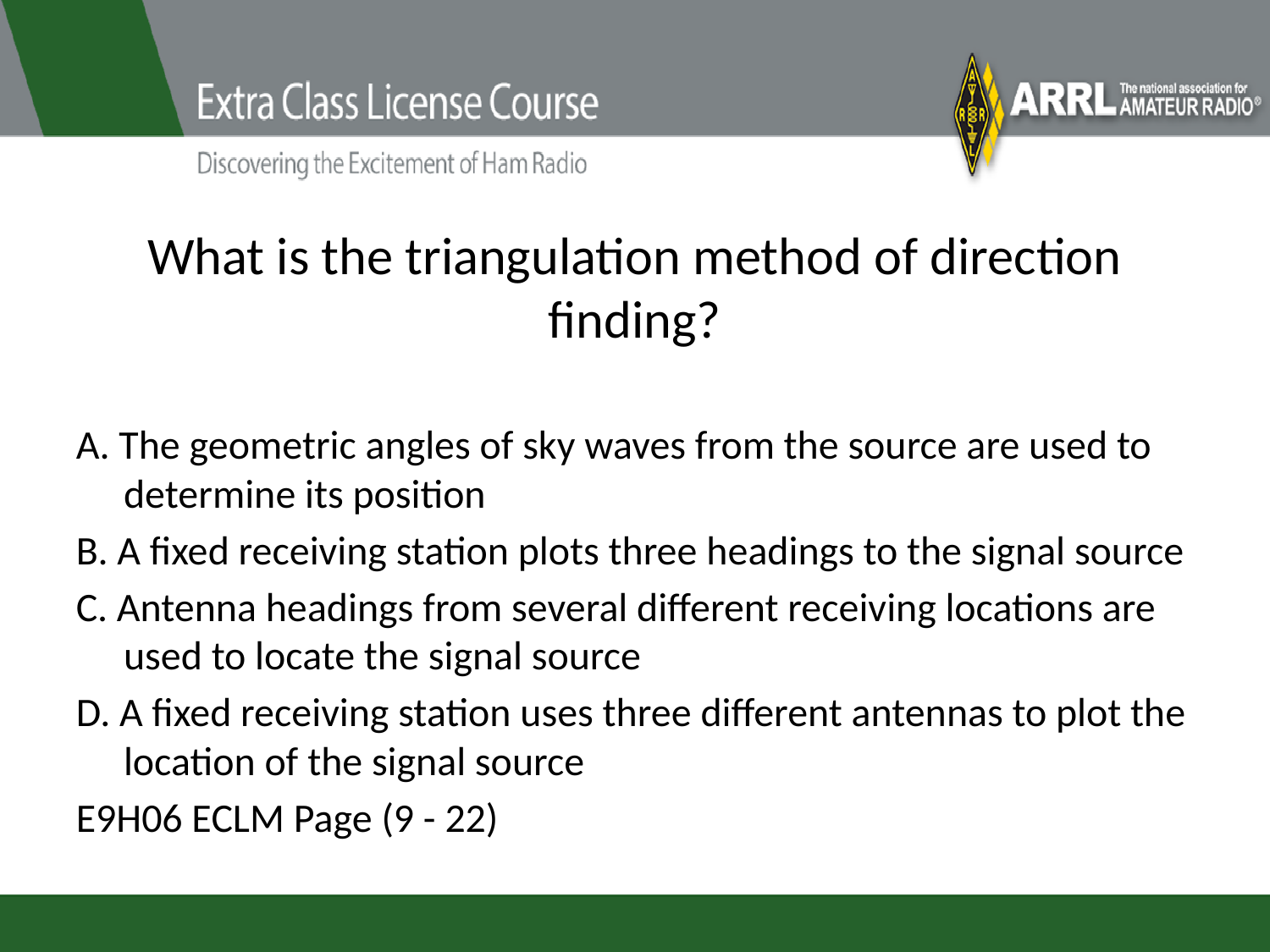

# What is the triangulation method of direction finding?
A. The geometric angles of sky waves from the source are used to determine its position
B. A fixed receiving station plots three headings to the signal source
C. Antenna headings from several different receiving locations are used to locate the signal source
D. A fixed receiving station uses three different antennas to plot the location of the signal source
E9H06 ECLM Page (9 - 22)